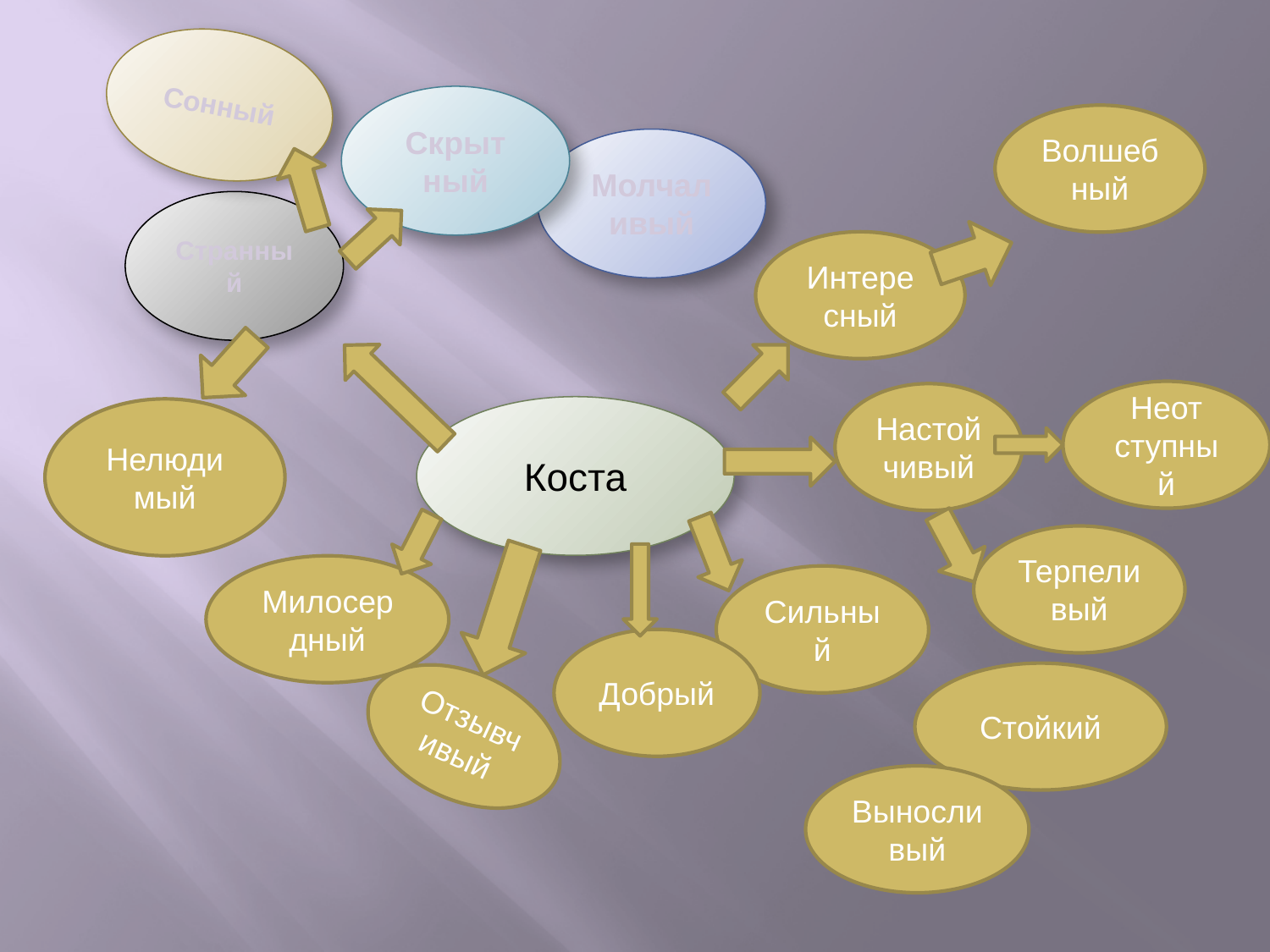

Сонный
Скрыт
ный
Волшебный
Молчаливый

Странный

Интересный

Неот
ступный
Настойчивый
Коста
Нелюди
мый

Терпеливый

Милосердный
Сильный
Добрый
Стойкий
Отзывчивый
Выносливый